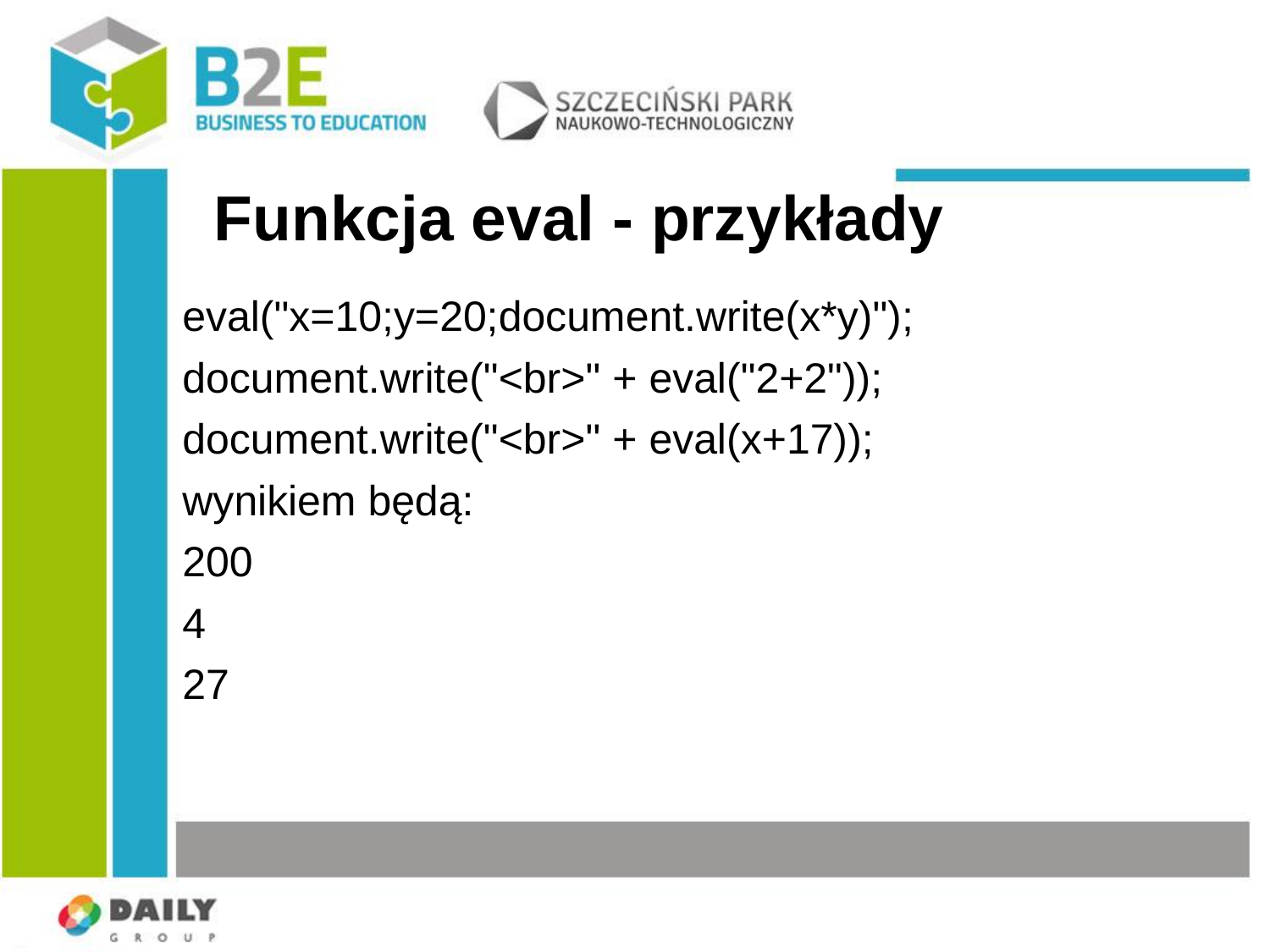

# Funkcja eval - przykłady
eval("x=10;y=20;document.write(x*y)");
document.write("<br>" + eval("2+2"));
document.write("<br>" + eval(x+17));
wynikiem będą:
200
4
27